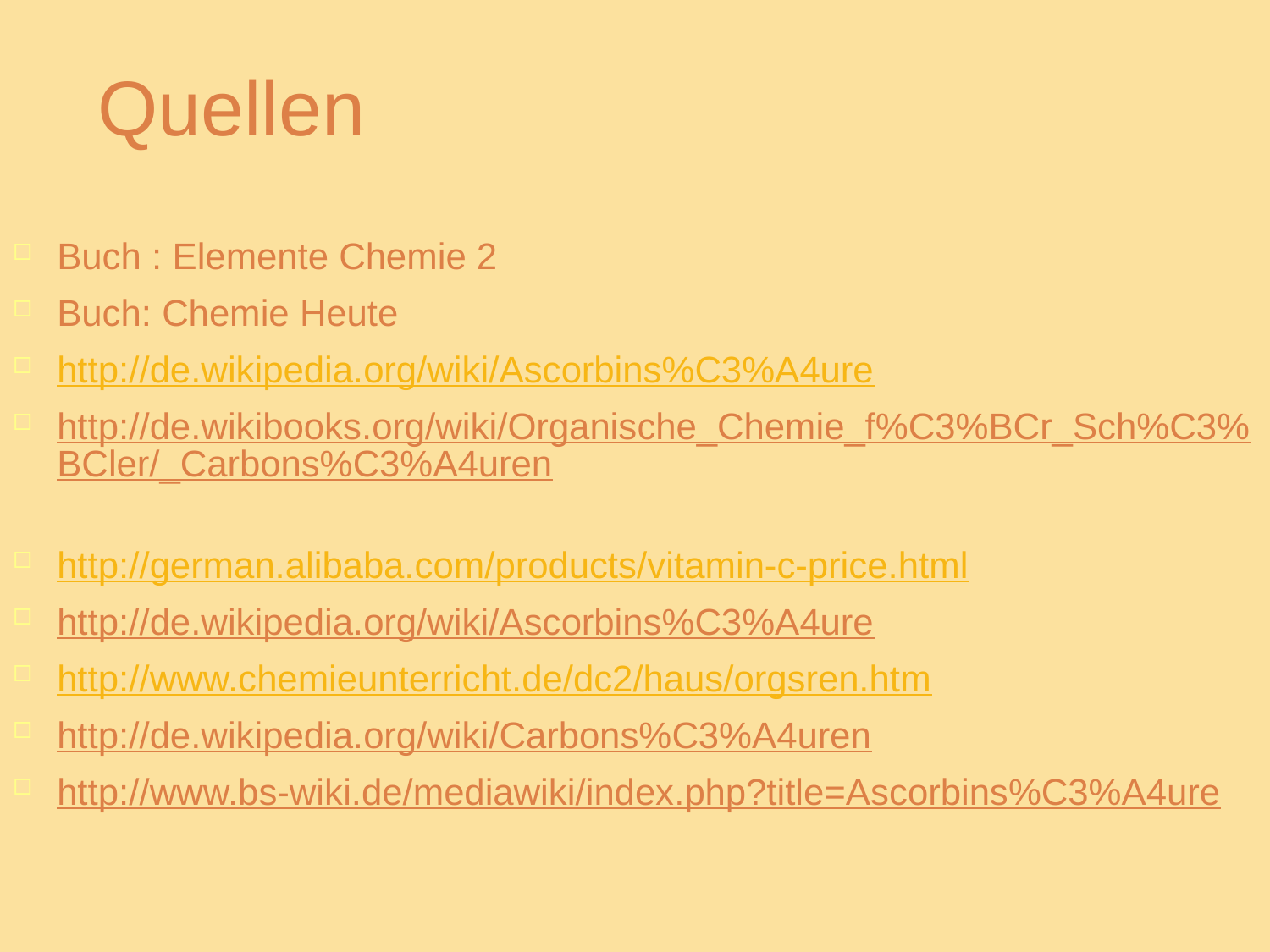

Quellen
Buch : Elemente Chemie 2
Buch: Chemie Heute
http://de.wikipedia.org/wiki/Ascorbins%C3%A4ure
http://de.wikibooks.org/wiki/Organische_Chemie_f%C3%BCr_Sch%C3%BCler/_Carbons%C3%A4uren
http://german.alibaba.com/products/vitamin-c-price.html
http://de.wikipedia.org/wiki/Ascorbins%C3%A4ure
http://www.chemieunterricht.de/dc2/haus/orgsren.htm
http://de.wikipedia.org/wiki/Carbons%C3%A4uren
http://www.bs-wiki.de/mediawiki/index.php?title=Ascorbins%C3%A4ure